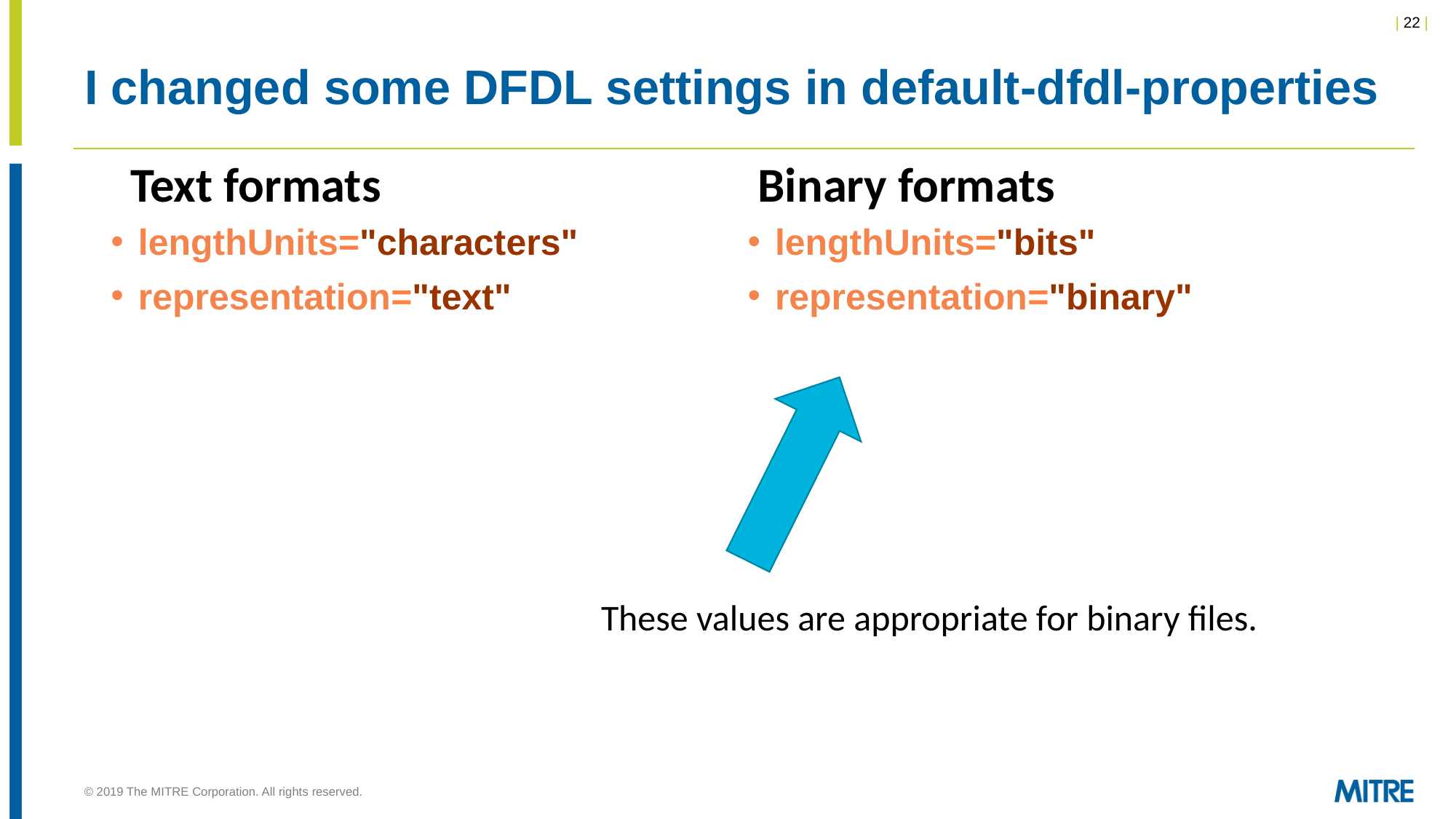

# I changed some DFDL settings in default-dfdl-properties
Text formats
Binary formats
lengthUnits="characters"
representation="text"

lengthUnits="bits"
representation="binary"

These values are appropriate for binary files.
© 2019 The MITRE Corporation. All rights reserved.